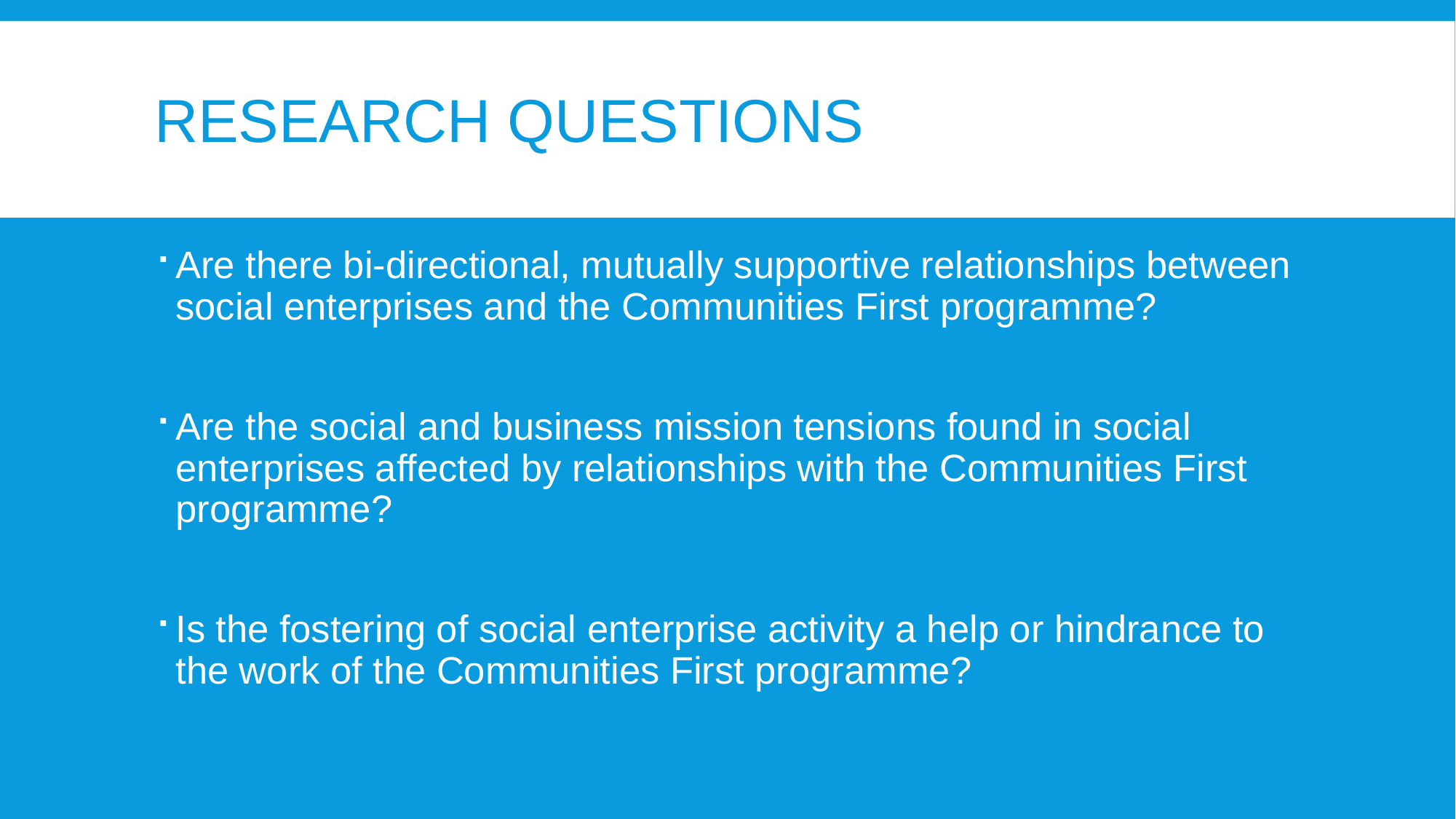

# Research questions
Are there bi-directional, mutually supportive relationships between social enterprises and the Communities First programme?

Are the social and business mission tensions found in social enterprises affected by relationships with the Communities First programme?

Is the fostering of social enterprise activity a help or hindrance to the work of the Communities First programme?